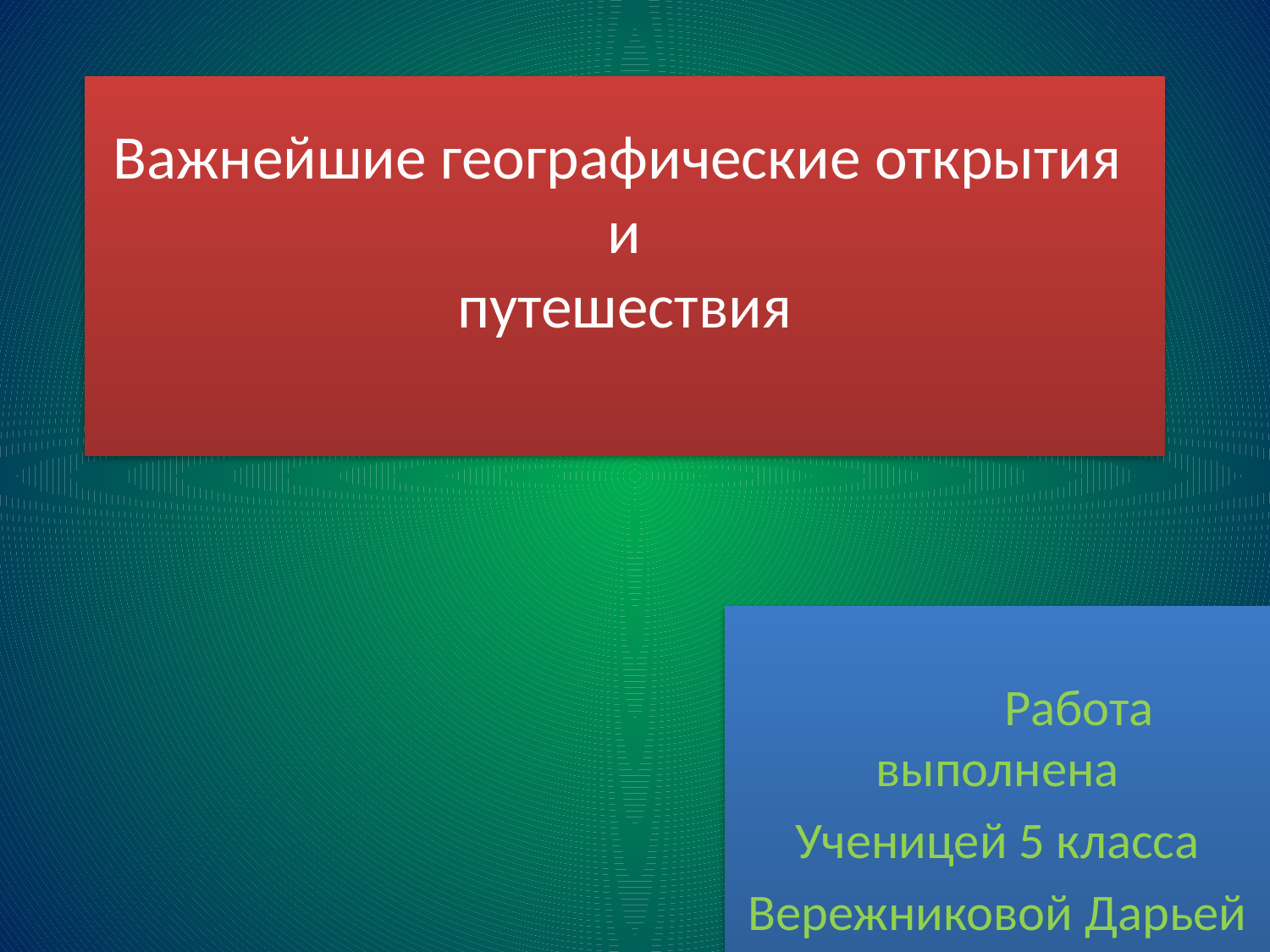

# Важнейшие географические открытия и путешествия
                                                           Работа выполнена
Ученицей 5 класса
Вережниковой Дарьей